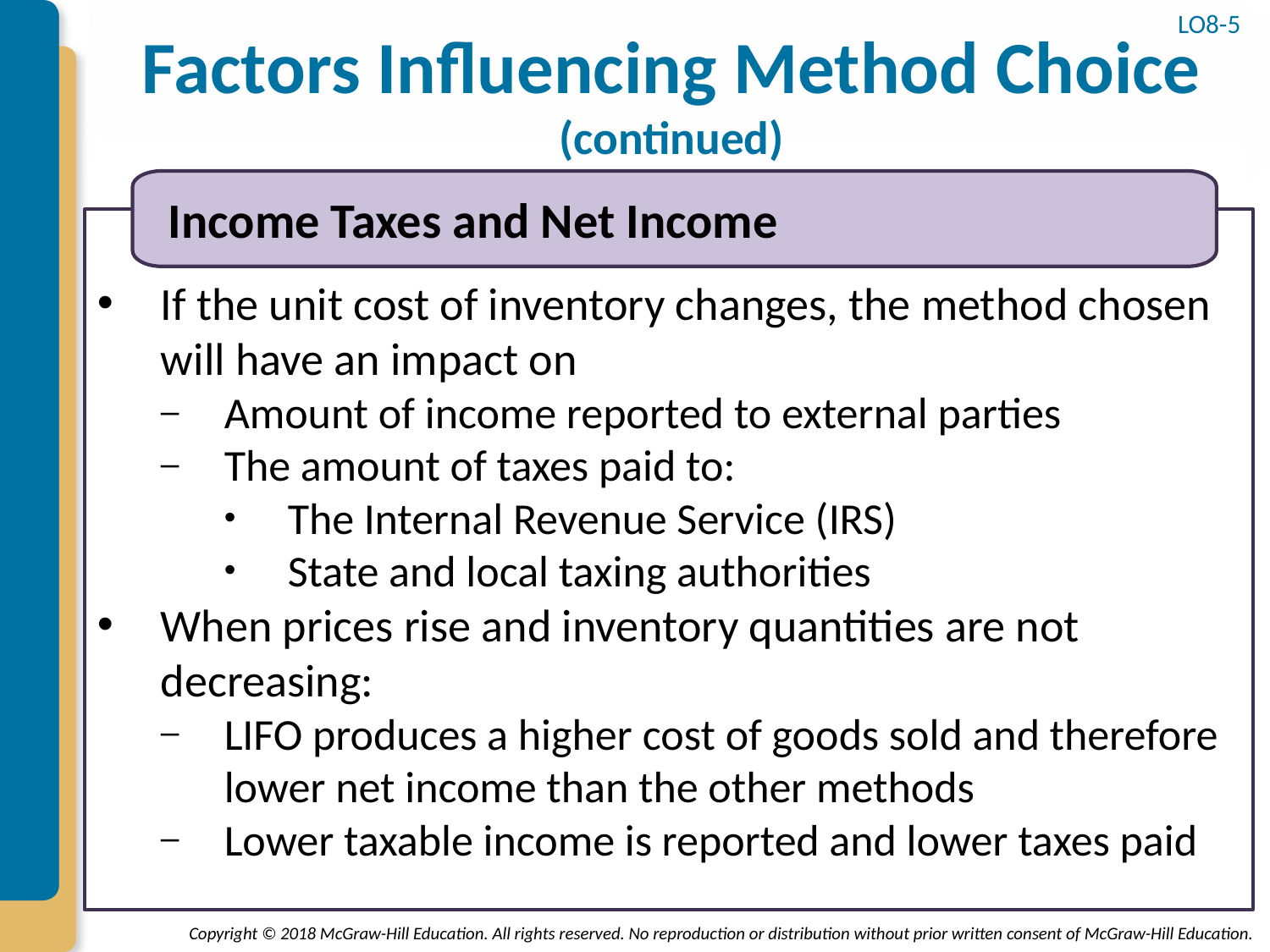

LO8-5
# Factors Influencing Method Choice (continued)
Income Taxes and Net Income

If the unit cost of inventory changes, the method chosen will have an impact on
Amount of income reported to external parties
The amount of taxes paid to:
The Internal Revenue Service (IRS)
State and local taxing authorities
When prices rise and inventory quantities are not decreasing:
LIFO produces a higher cost of goods sold and therefore lower net income than the other methods
Lower taxable income is reported and lower taxes paid